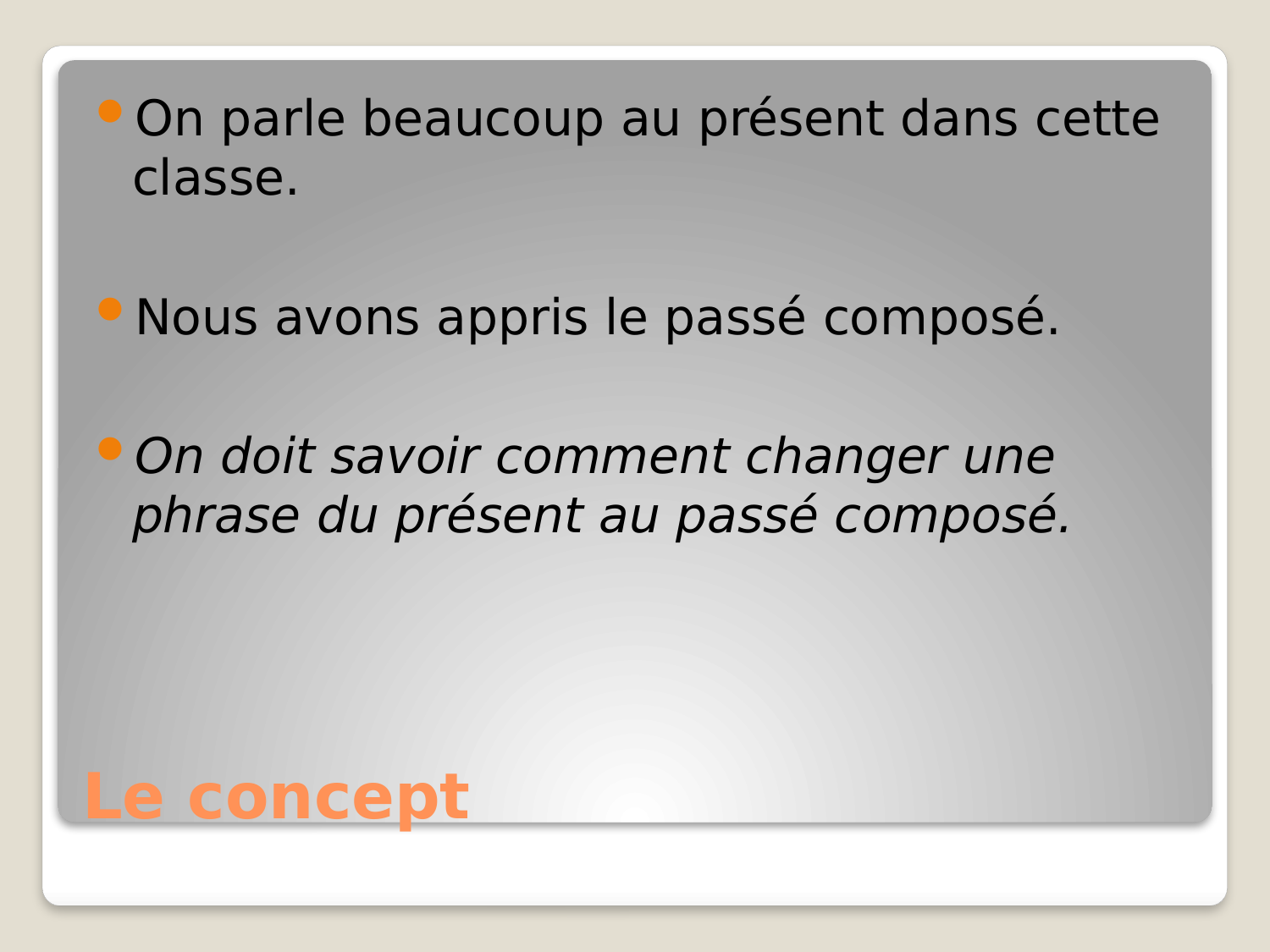

On parle beaucoup au présent dans cette classe.

Nous avons appris le passé composé.

On doit savoir comment changer une phrase du présent au passé composé.
# Le concept